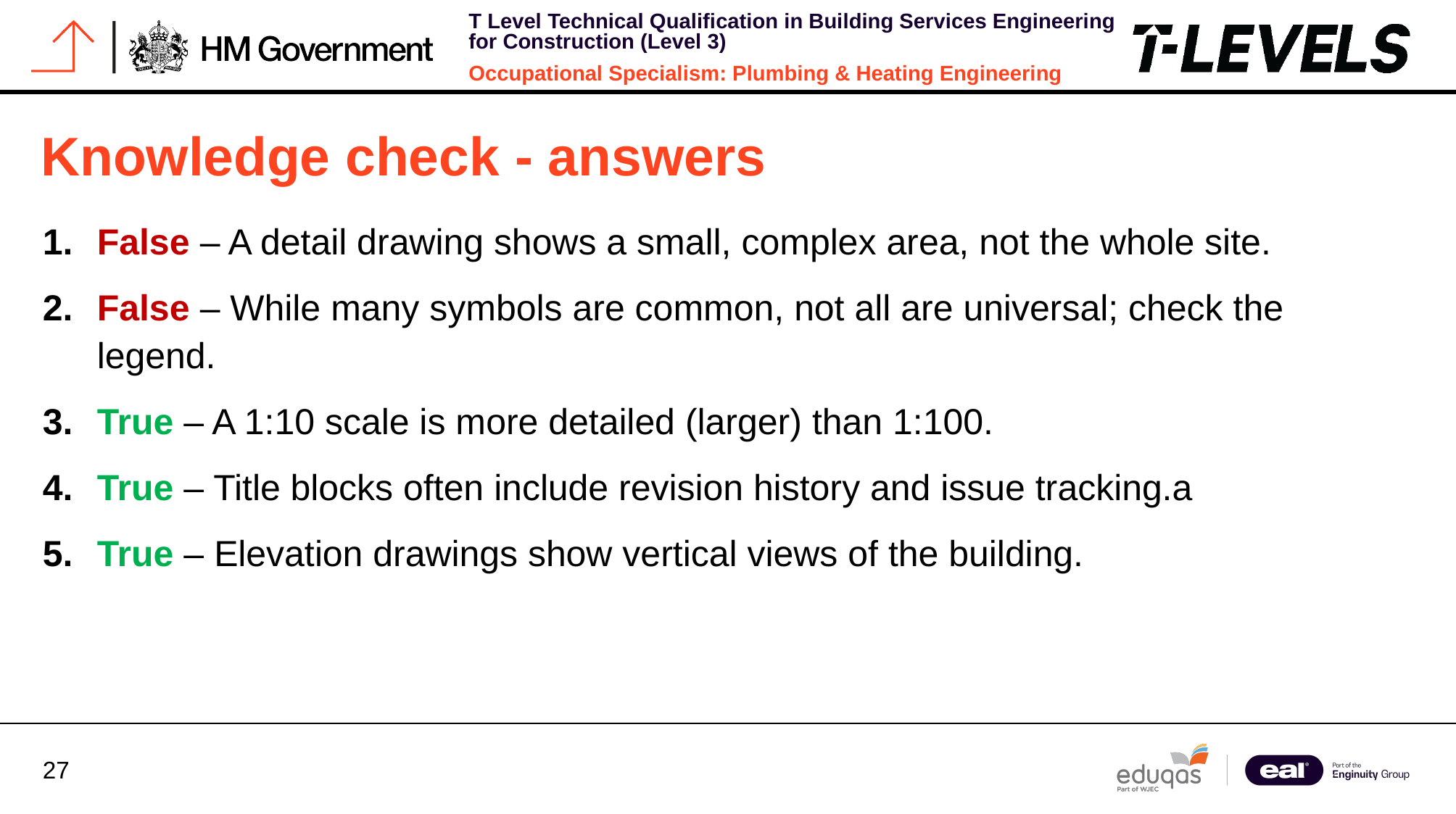

# Knowledge check - answers
False – A detail drawing shows a small, complex area, not the whole site.
False – While many symbols are common, not all are universal; check the legend.
True – A 1:10 scale is more detailed (larger) than 1:100.
True – Title blocks often include revision history and issue tracking.a
True – Elevation drawings show vertical views of the building.